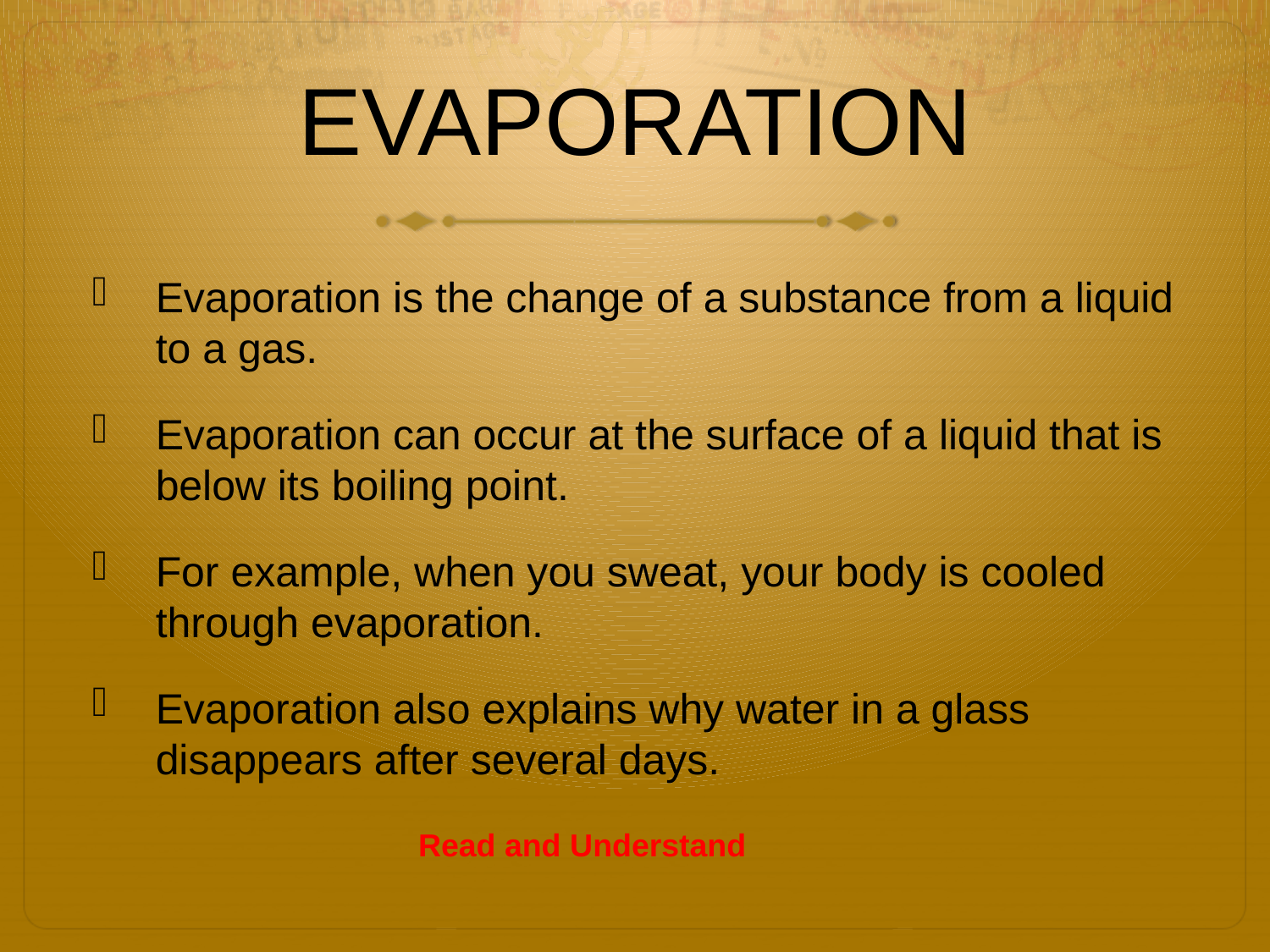

# EVAPORATION
Evaporation is the change of a substance from a liquid to a gas.
Evaporation can occur at the surface of a liquid that is below its boiling point.
For example, when you sweat, your body is cooled through evaporation.
Evaporation also explains why water in a glass disappears after several days.
Read and Understand